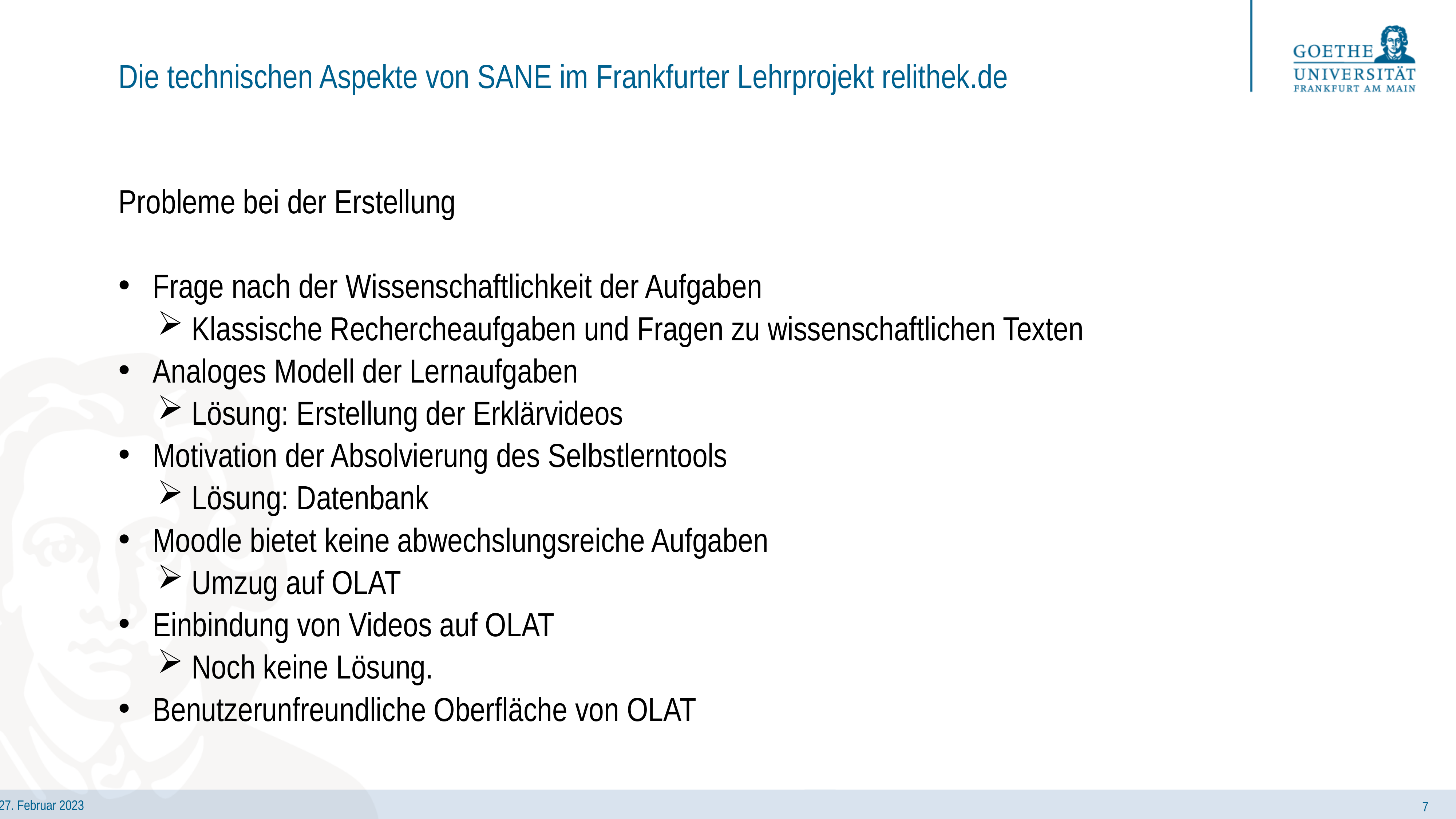

# Die technischen Aspekte von SANE im Frankfurter Lehrprojekt relithek.de
Probleme bei der Erstellung

Frage nach der Wissenschaftlichkeit der Aufgaben
Klassische Rechercheaufgaben und Fragen zu wissenschaftlichen Texten
Analoges Modell der Lernaufgaben
Lösung: Erstellung der Erklärvideos
Motivation der Absolvierung des Selbstlerntools
Lösung: Datenbank
Moodle bietet keine abwechslungsreiche Aufgaben
Umzug auf OLAT
Einbindung von Videos auf OLAT
Noch keine Lösung.
Benutzerunfreundliche Oberfläche von OLAT

7